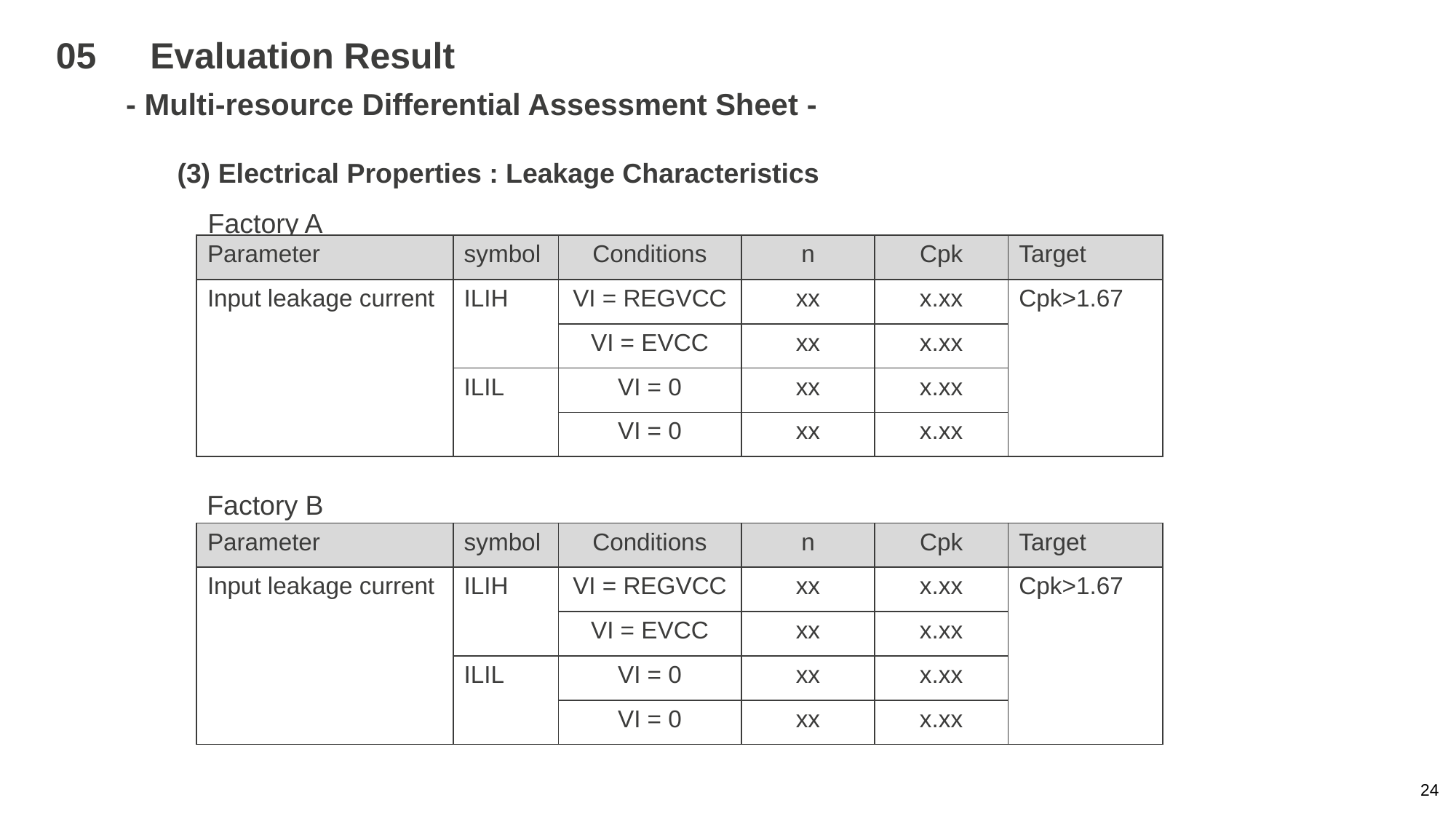

# 05　Evaluation Result
- Multi-resource Differential Assessment Sheet -
(3) Electrical Properties : Leakage Characteristics
Factory A
| Parameter | symbol | Conditions | n | Cpk | Target |
| --- | --- | --- | --- | --- | --- |
| Input leakage current | ILIH | VI = REGVCC | xx | x.xx | Cpk>1.67 |
|  |  | VI = EVCC | xx | x.xx |  |
|  | ILIL | VI = 0 | xx | x.xx |  |
|  |  | VI = 0 | xx | x.xx |  |
Factory B
| Parameter | symbol | Conditions | n | Cpk | Target |
| --- | --- | --- | --- | --- | --- |
| Input leakage current | ILIH | VI = REGVCC | xx | x.xx | Cpk>1.67 |
|  |  | VI = EVCC | xx | x.xx |  |
|  | ILIL | VI = 0 | xx | x.xx |  |
|  |  | VI = 0 | xx | x.xx |  |